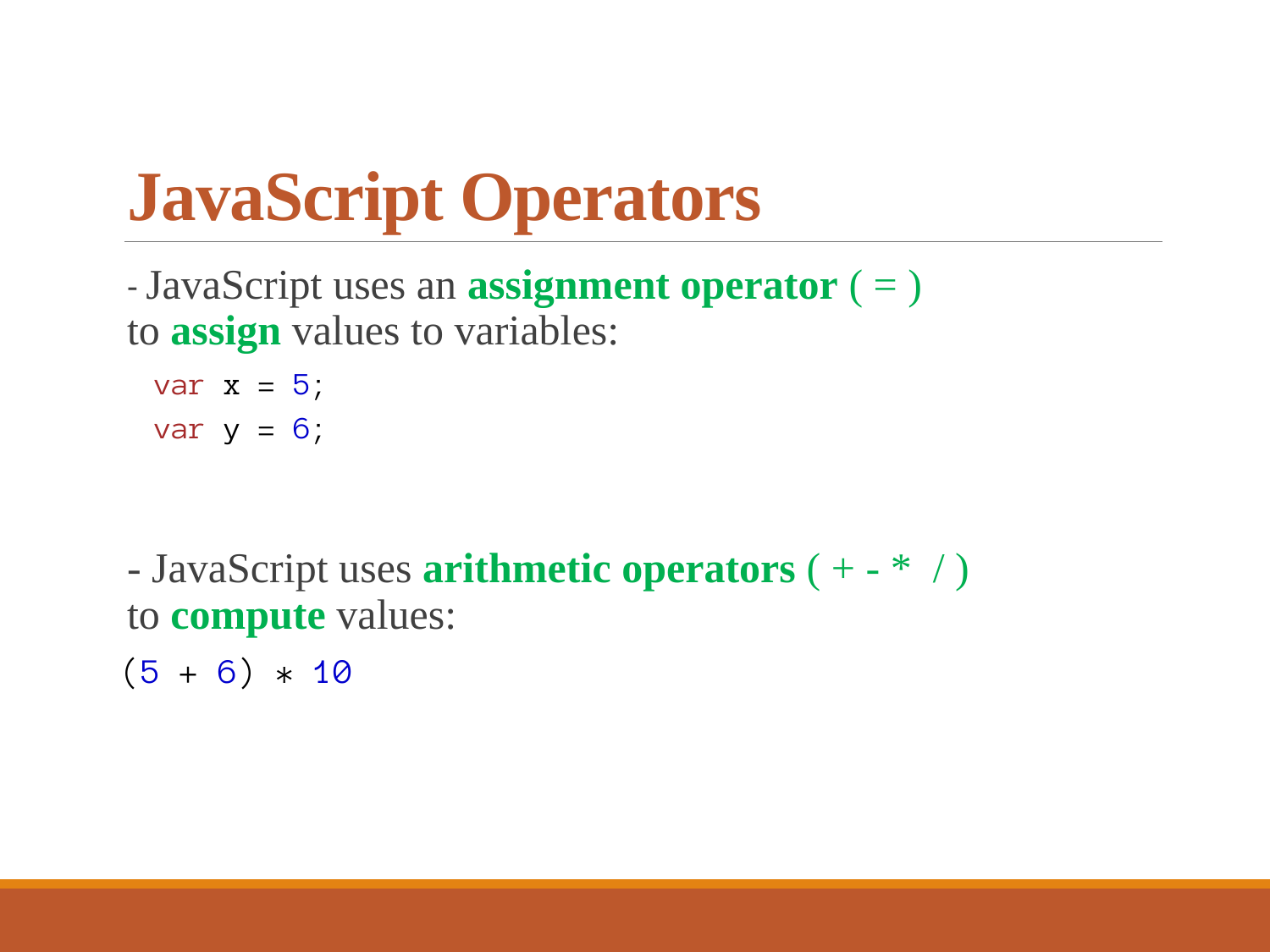

# JavaScript Operators
- JavaScript uses an assignment operator ( = ) to assign values to variables:
var x = 5;
var y = 6;

- JavaScript uses arithmetic operators ( + - *  / ) to compute values:
(5 + 6) * 10